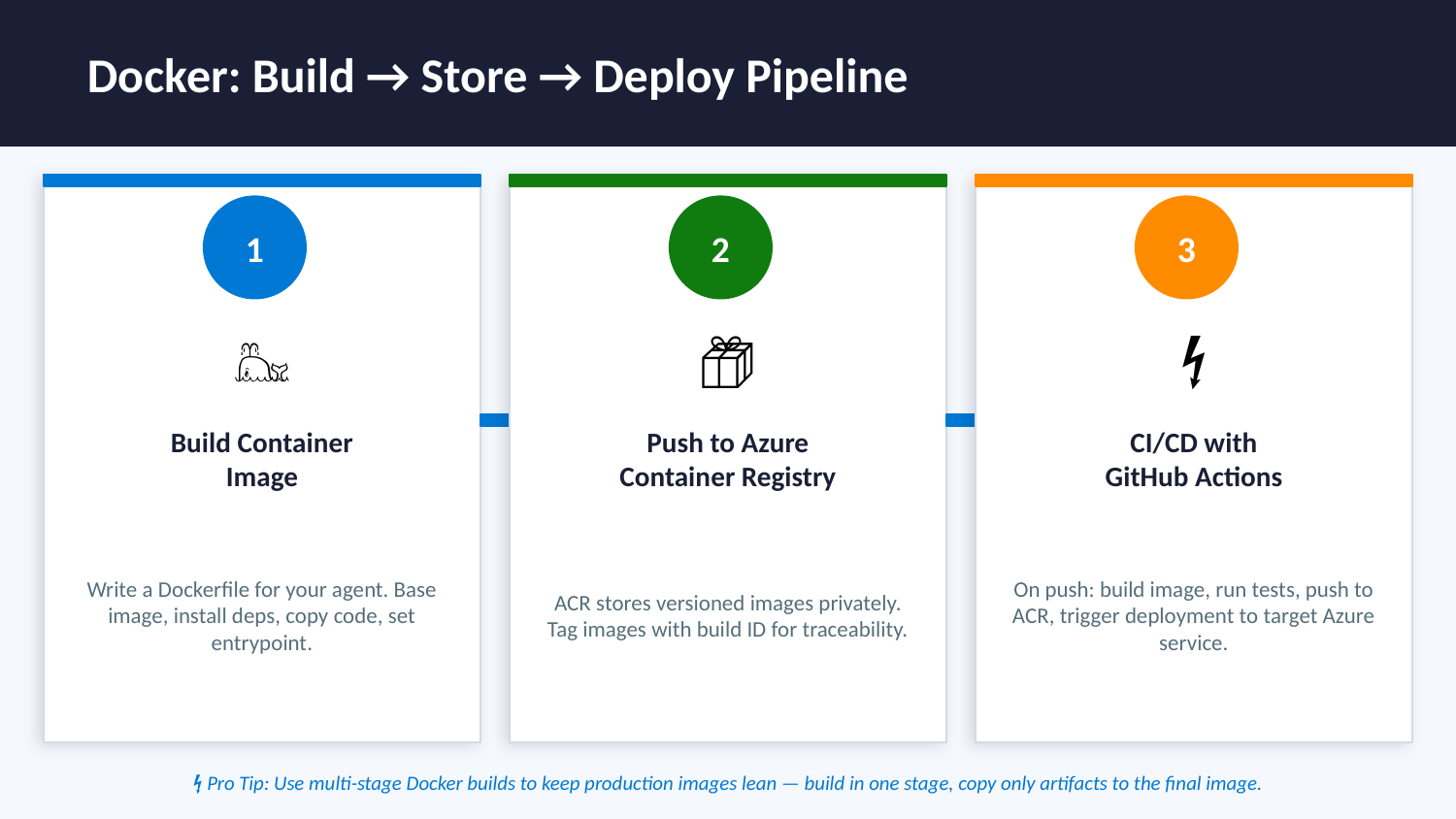

Docker: Build → Store → Deploy Pipeline

1

2

3
🐳
📦
⚡
Build Container
Image
Push to Azure
Container Registry
CI/CD with
GitHub Actions

Write a Dockerfile for your agent. Base image, install deps, copy code, set entrypoint.
ACR stores versioned images privately. Tag images with build ID for traceability.
On push: build image, run tests, push to ACR, trigger deployment to target Azure service.
⚡ Pro Tip: Use multi-stage Docker builds to keep production images lean — build in one stage, copy only artifacts to the final image.